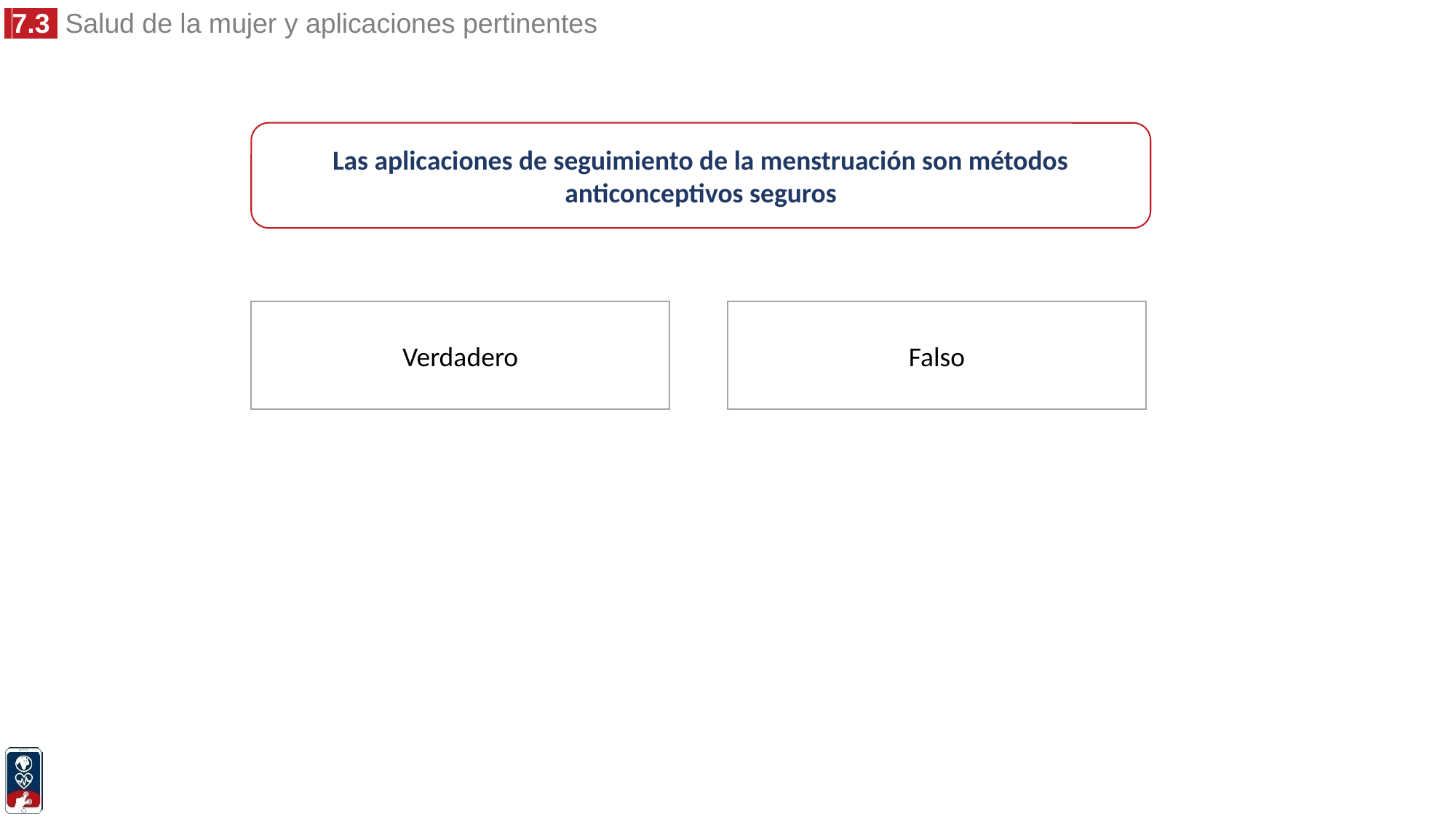

Las aplicaciones de seguimiento de la menstruación son métodos anticonceptivos seguros
Verdadero
Falso